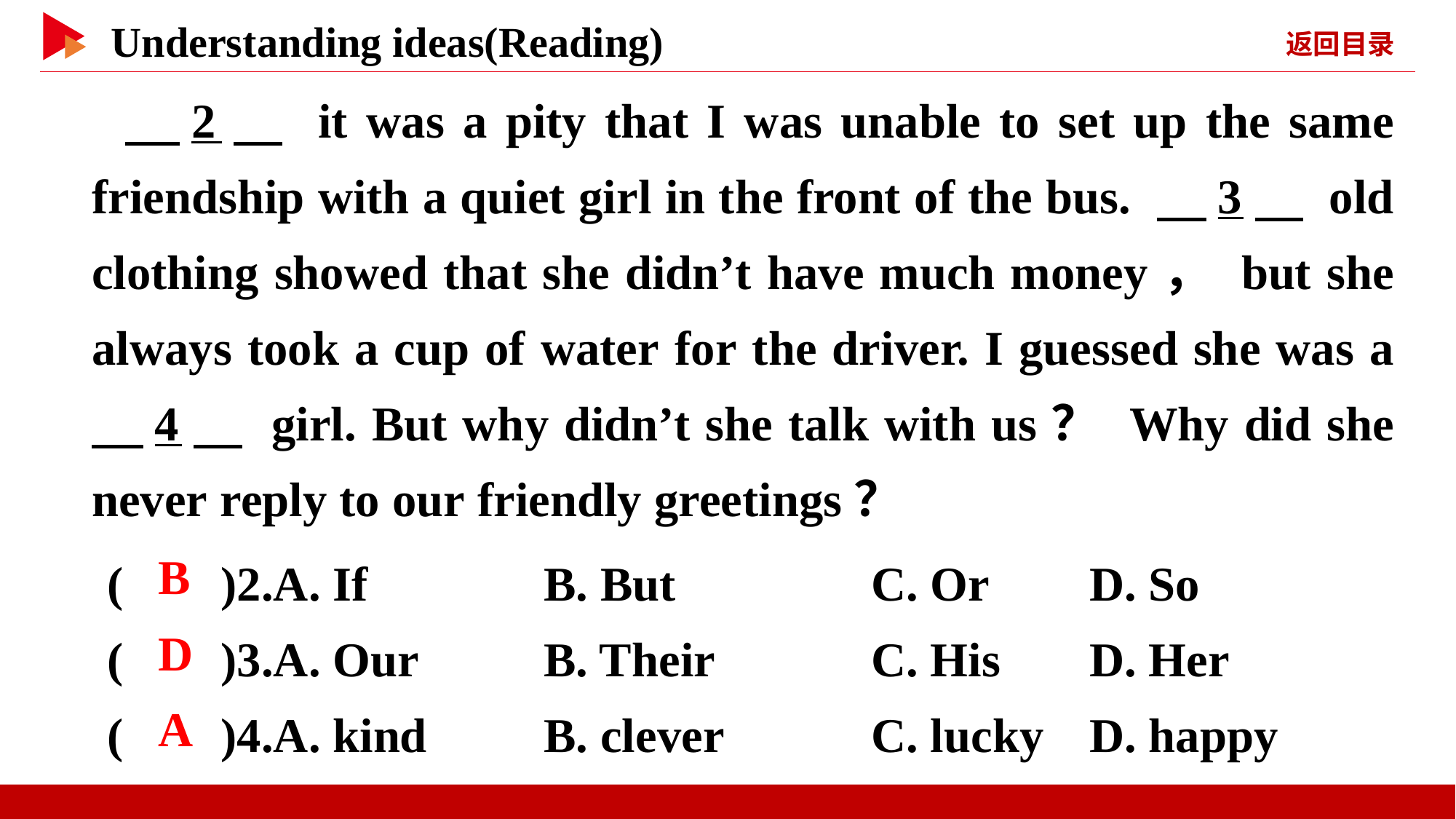

2　 it was a pity that I was unable to set up the same friendship with a quiet girl in the front of the bus. 　3　 old clothing showed that she didn’t have much money， but she always took a cup of water for the driver. I guessed she was a 　4　 girl. But why didn’t she talk with us？ Why did she never reply to our friendly greetings？
(        )2.A. If		B. But		C. Or	D. So
(        )3.A. Our		B. Their		C. His	D. Her
(        )4.A. kind		B. clever		C. lucky	D. happy
   B
   D
   A